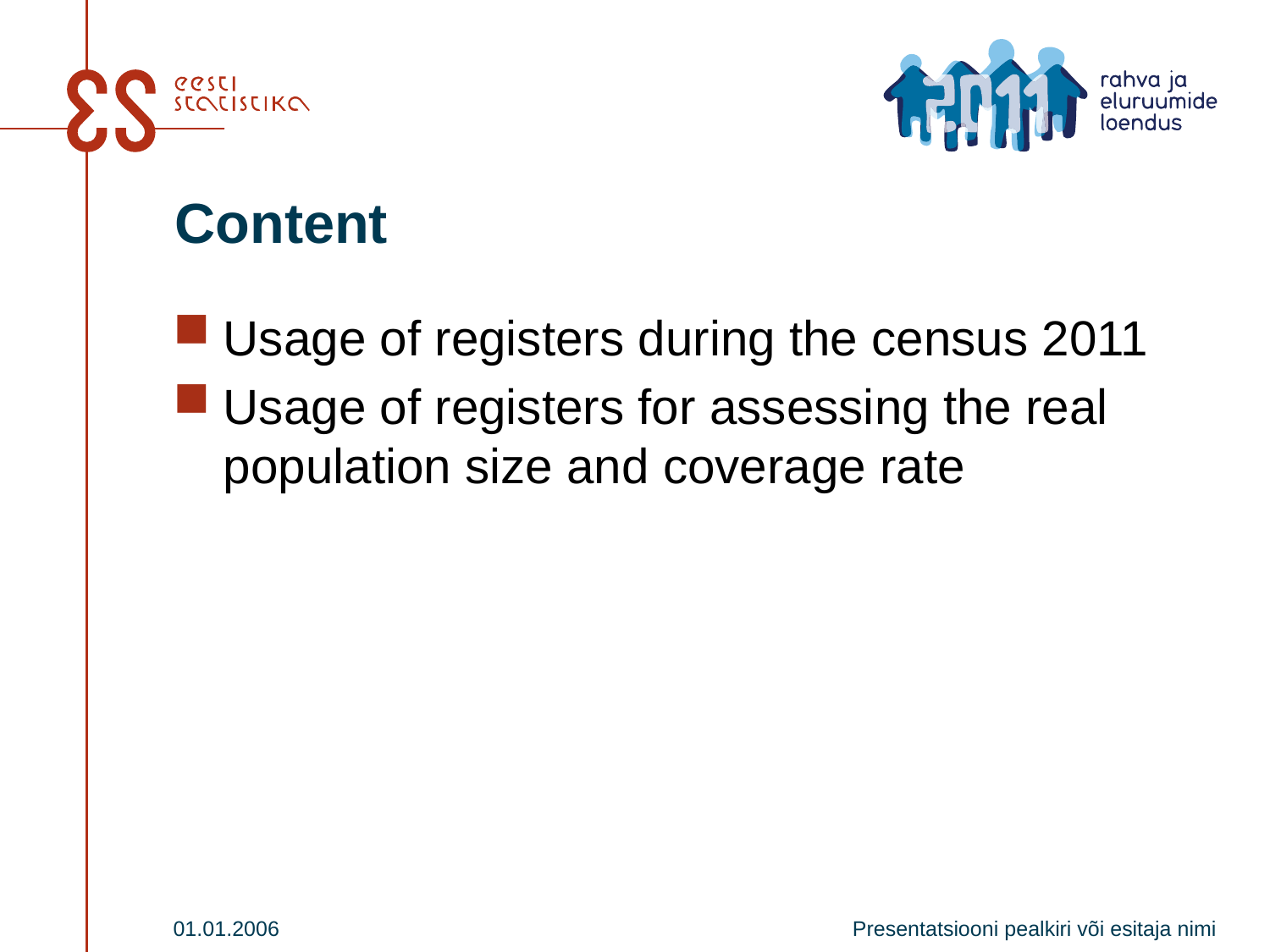

# Content
Usage of registers during the census 2011
Usage of registers for assessing the real population size and coverage rate
01.01.2006